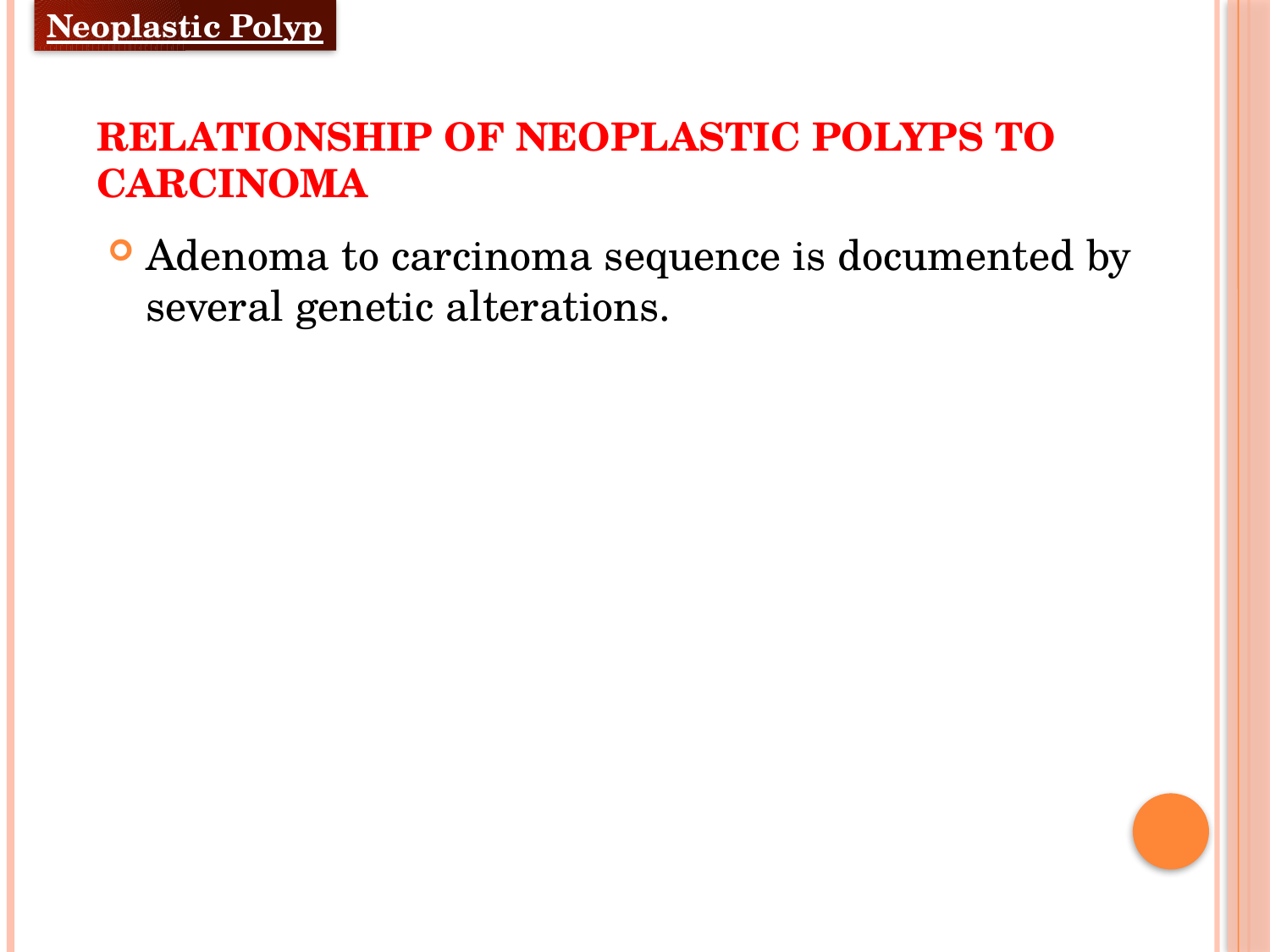

Neoplastic Polyp
# Relationship of Neoplastic Polyps to Carcinoma
Adenoma to carcinoma sequence is documented by several genetic alterations.